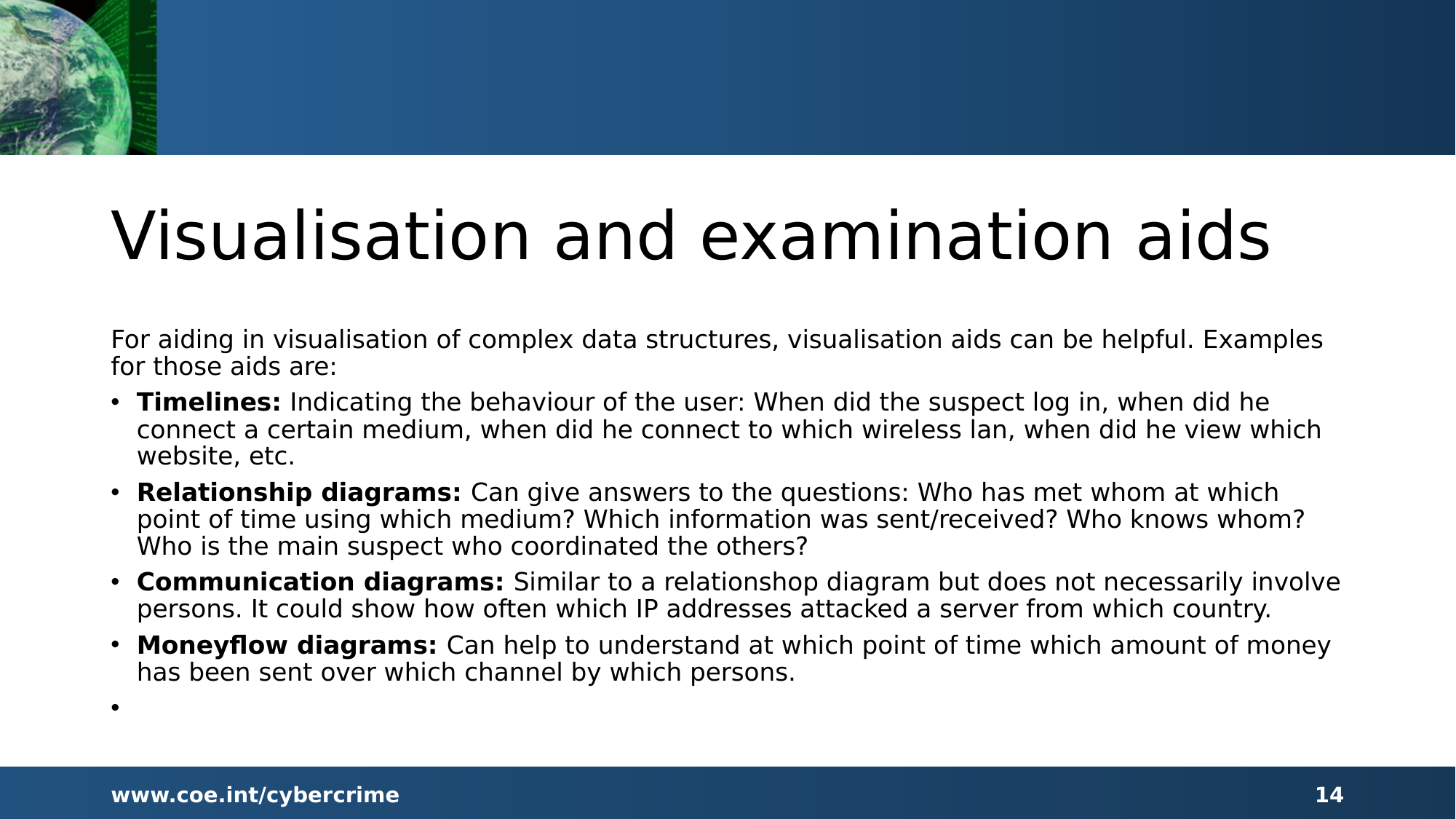

# Visualisation and examination aids
For aiding in visualisation of complex data structures, visualisation aids can be helpful. Examples for those aids are:
Timelines: Indicating the behaviour of the user: When did the suspect log in, when did he connect a certain medium, when did he connect to which wireless lan, when did he view which website, etc.
Relationship diagrams: Can give answers to the questions: Who has met whom at which point of time using which medium? Which information was sent/received? Who knows whom? Who is the main suspect who coordinated the others?
Communication diagrams: Similar to a relationshop diagram but does not necessarily involve persons. It could show how often which IP addresses attacked a server from which country.
Moneyflow diagrams: Can help to understand at which point of time which amount of money has been sent over which channel by which persons.

www.coe.int/cybercrime
14